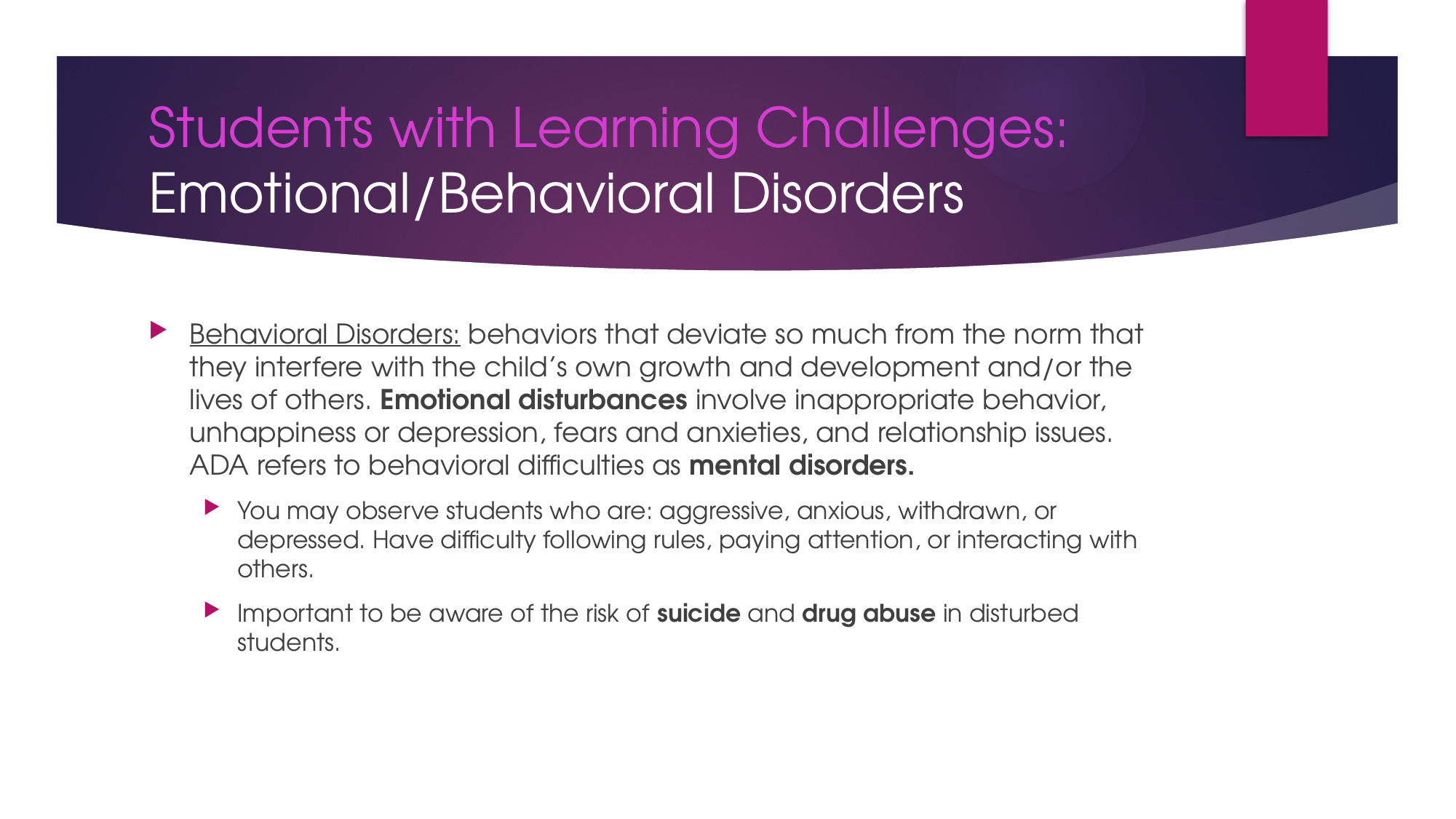

# Students with Learning Challenges: Emotional/Behavioral Disorders
Behavioral Disorders: behaviors that deviate so much from the norm that they interfere with the child’s own growth and development and/or the lives of others. Emotional disturbances involve inappropriate behavior, unhappiness or depression, fears and anxieties, and relationship issues. ADA refers to behavioral difficulties as mental disorders.
You may observe students who are: aggressive, anxious, withdrawn, or depressed. Have difficulty following rules, paying attention, or interacting with others.
Important to be aware of the risk of suicide and drug abuse in disturbed students.